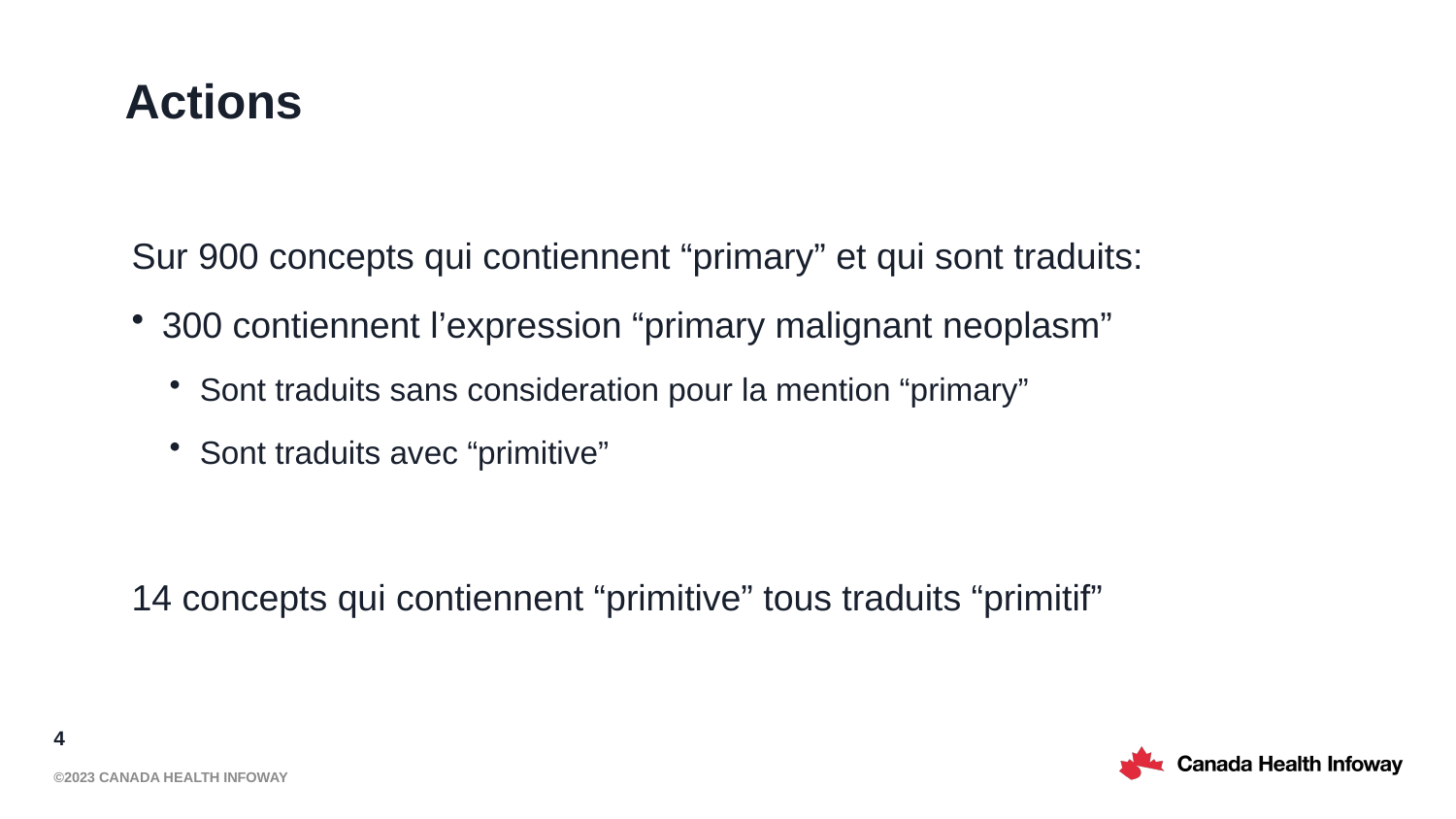

# Actions
Sur 900 concepts qui contiennent “primary” et qui sont traduits:
300 contiennent l’expression “primary malignant neoplasm”
Sont traduits sans consideration pour la mention “primary”
Sont traduits avec “primitive”

14 concepts qui contiennent “primitive” tous traduits “primitif”

4
©2023 Canada Health Infoway